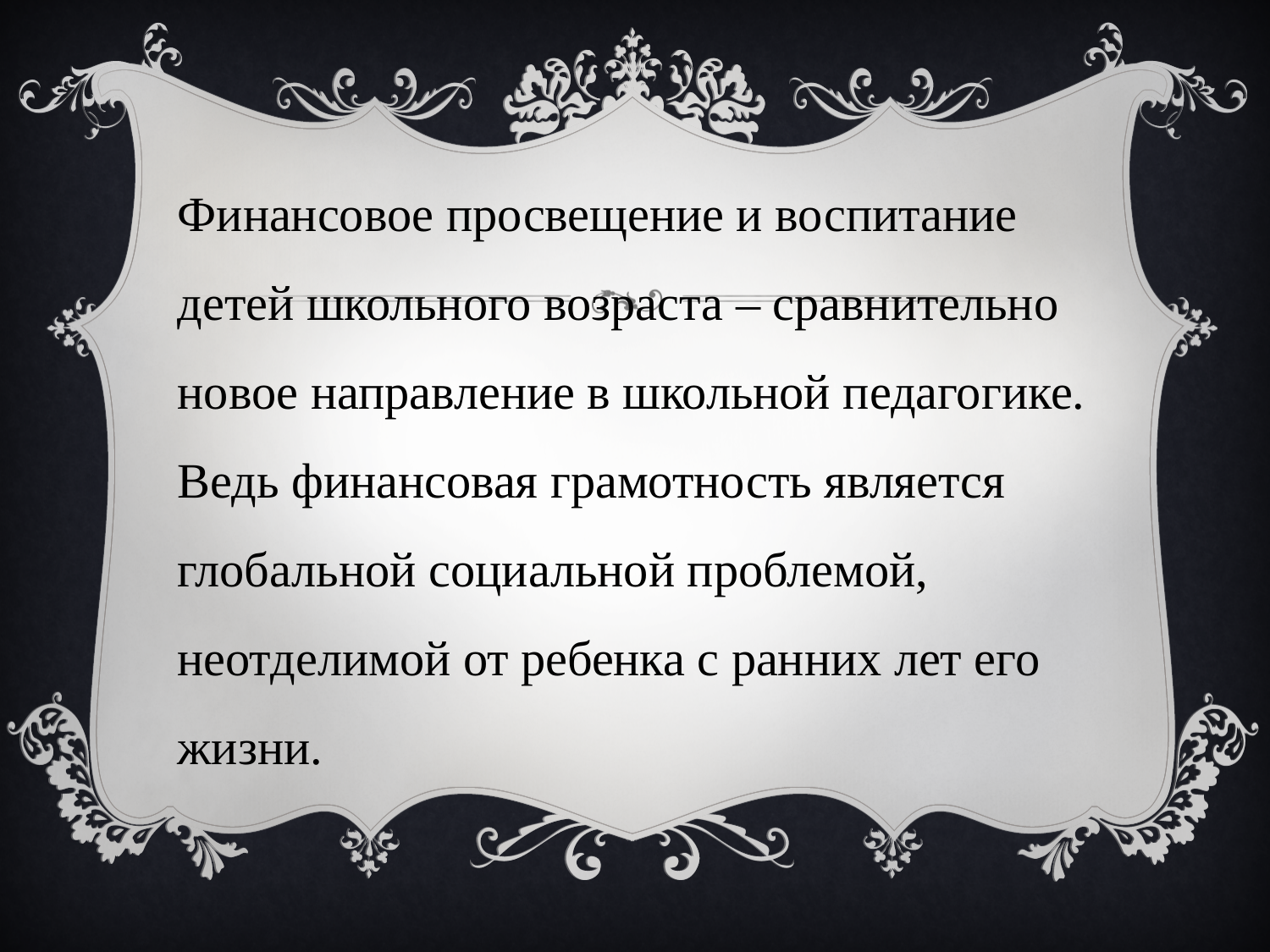

Финансовое просвещение и воспитание детей школьного возраста – сравнительно новое направление в школьной педагогике. Ведь финансовая грамотность является глобальной социальной проблемой, неотделимой от ребенка с ранних лет его жизни.
#